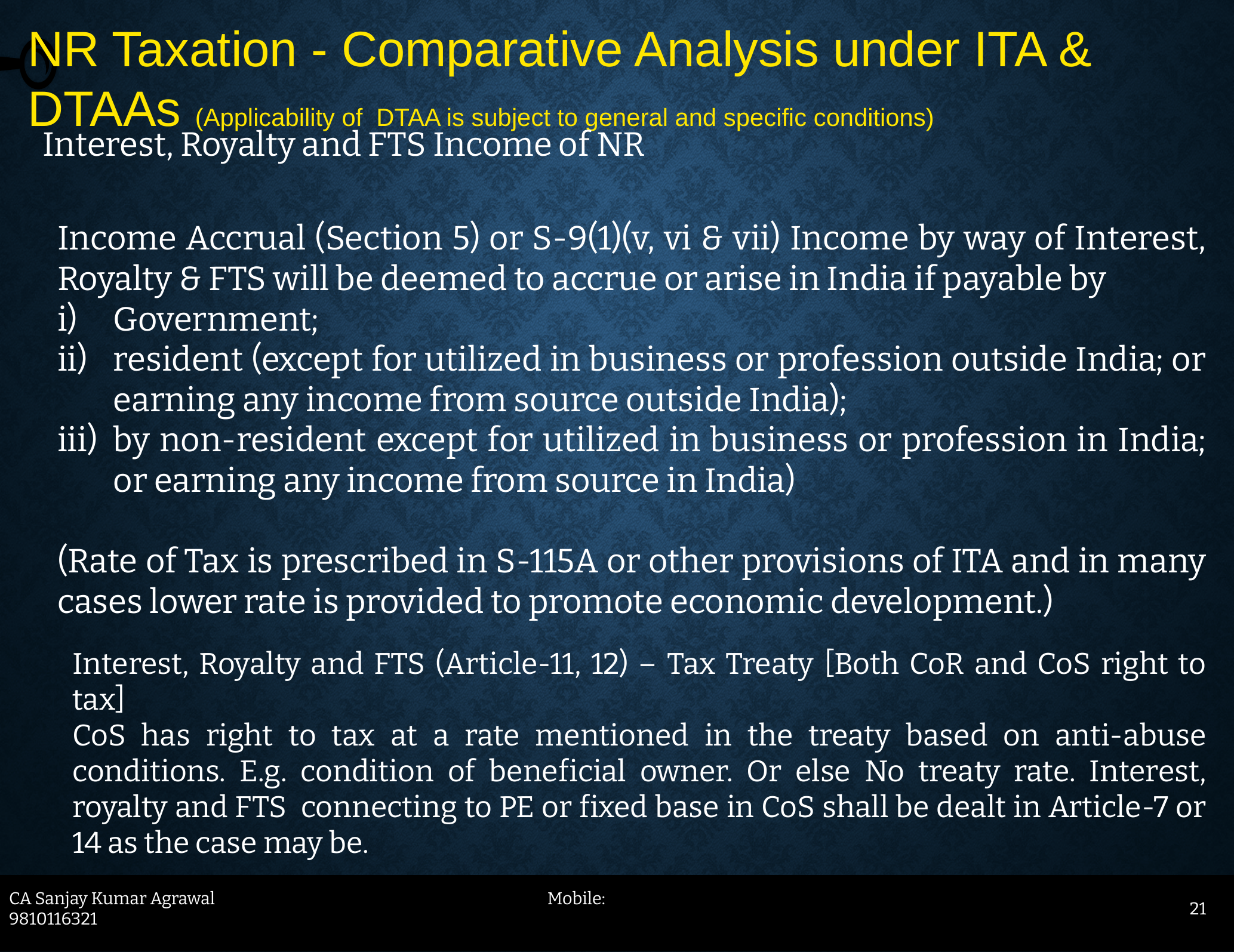

NR Taxation - Comparative Analysis under ITA & DTAAs (Applicability of  DTAA is subject to general and specific conditions)
Interest, Royalty and FTS Income of NR
Income Accrual (Section 5) or S-9(1)(v, vi & vii) Income by way of Interest, Royalty & FTS will be deemed to accrue or arise in India if payable by
Government;
resident (except for utilized in business or profession outside India; or earning any income from source outside India);
by non-resident except for utilized in business or profession in India; or earning any income from source in India)

(Rate of Tax is prescribed in S-115A or other provisions of ITA and in many cases lower rate is provided to promote economic development.)

Interest, Royalty and FTS (Article-11, 12) – Tax Treaty [Both CoR and CoS right to tax]
CoS has right to tax at a rate mentioned in the treaty based on anti-abuse conditions. E.g. condition of beneficial owner. Or else No treaty rate. Interest, royalty and FTS  connecting to PE or fixed base in CoS shall be dealt in Article-7 or 14 as the case may be.

21
CA Sanjay Kumar Agrawal                                                                                                 Mobile: 9810116321